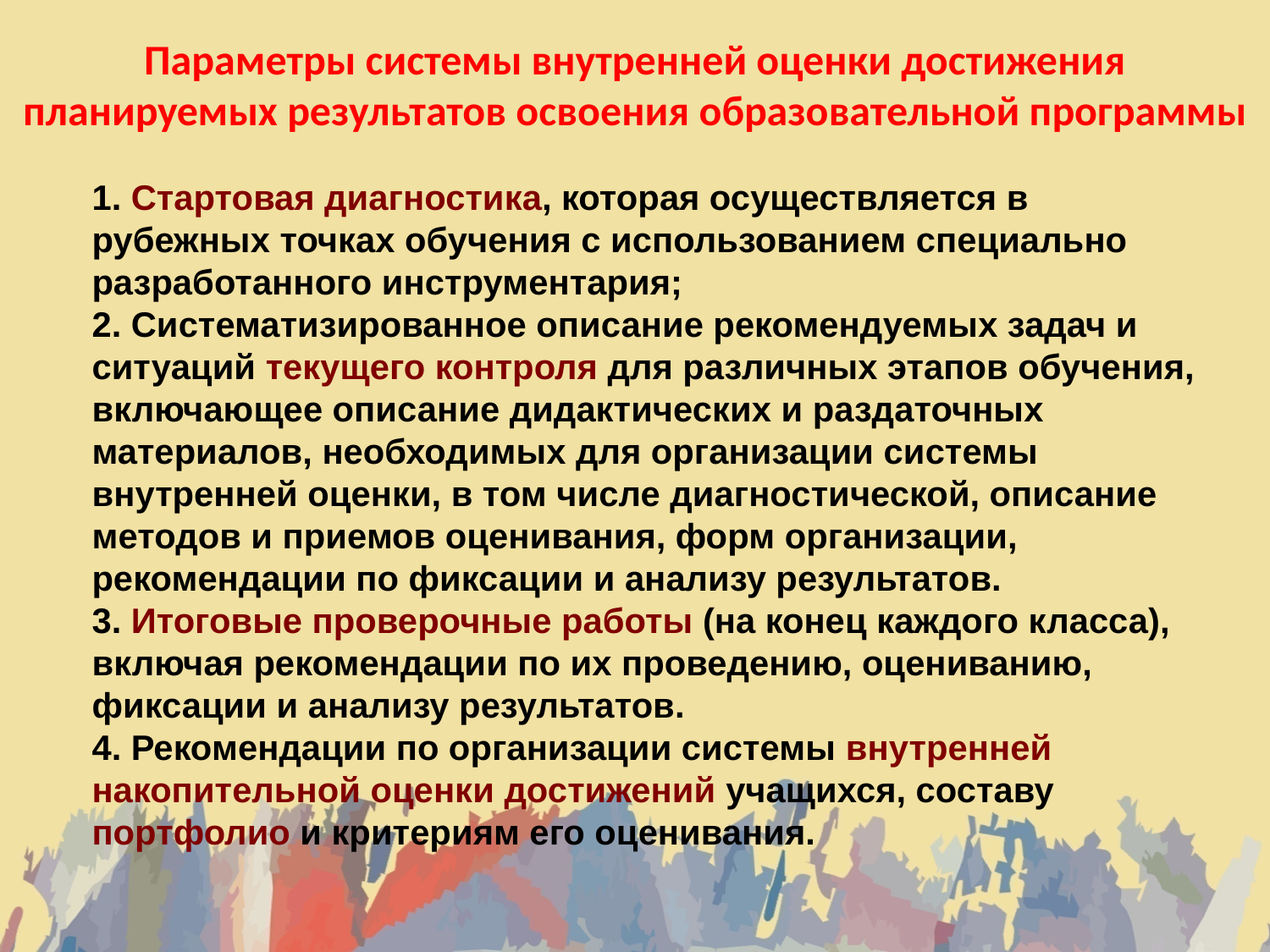

# Параметры системы внутренней оценки достижения планируемых результатов освоения образовательной программы
1. Стартовая диагностика, которая осуществляется в рубежных точках обучения с использованием специально разработанного инструментария;
2. Систематизированное описание рекомендуемых задач и ситуаций текущего контроля для различных этапов обучения, включающее описание дидактических и раздаточных материалов, необходимых для организации системы внутренней оценки, в том числе диагностической, описание методов и приемов оценивания, форм организации, рекомендации по фиксации и анализу результатов.
3. Итоговые проверочные работы (на конец каждого класса), включая рекомендации по их проведению, оцениванию, фиксации и анализу результатов.
4. Рекомендации по организации системы внутренней накопительной оценки достижений учащихся, составу портфолио и критериям его оценивания.